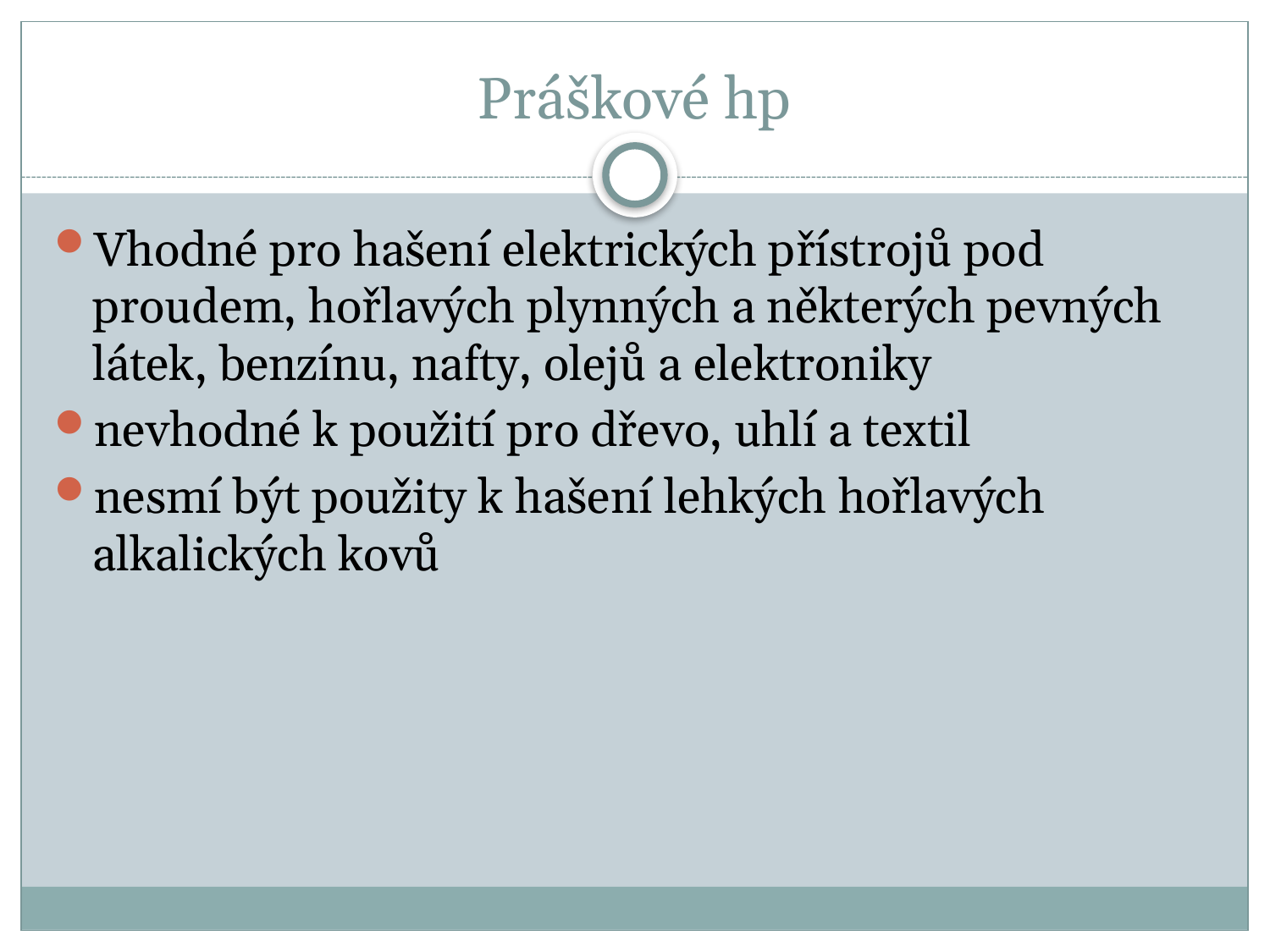

# Práškové hp
Vhodné pro hašení elektrických přístrojů pod proudem, hořlavých plynných a některých pevných látek, benzínu, nafty, olejů a elektroniky
nevhodné k použití pro dřevo, uhlí a textil
nesmí být použity k hašení lehkých hořlavých alkalických kovů